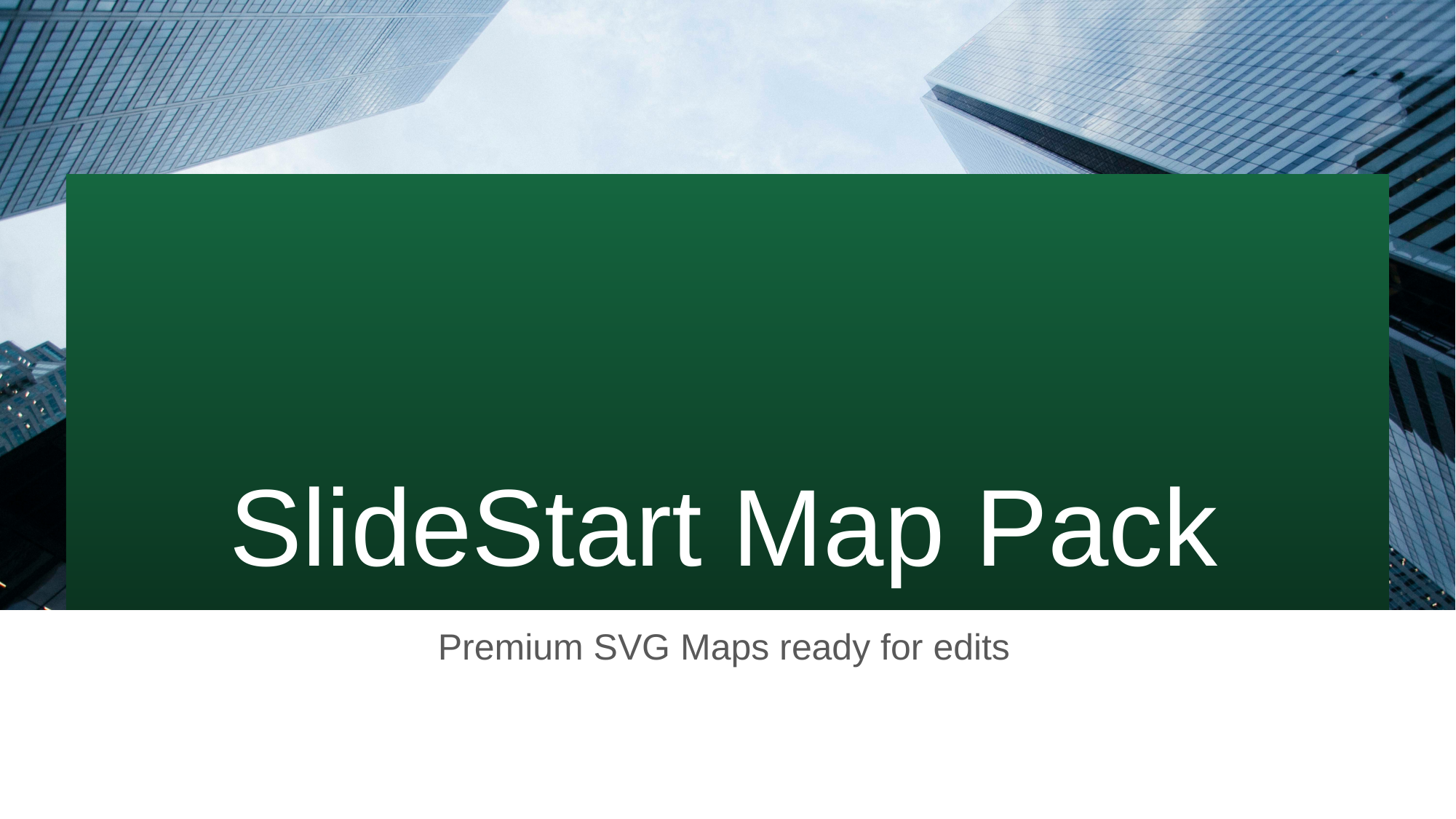

# SlideStart Map Pack
Premium SVG Maps ready for edits